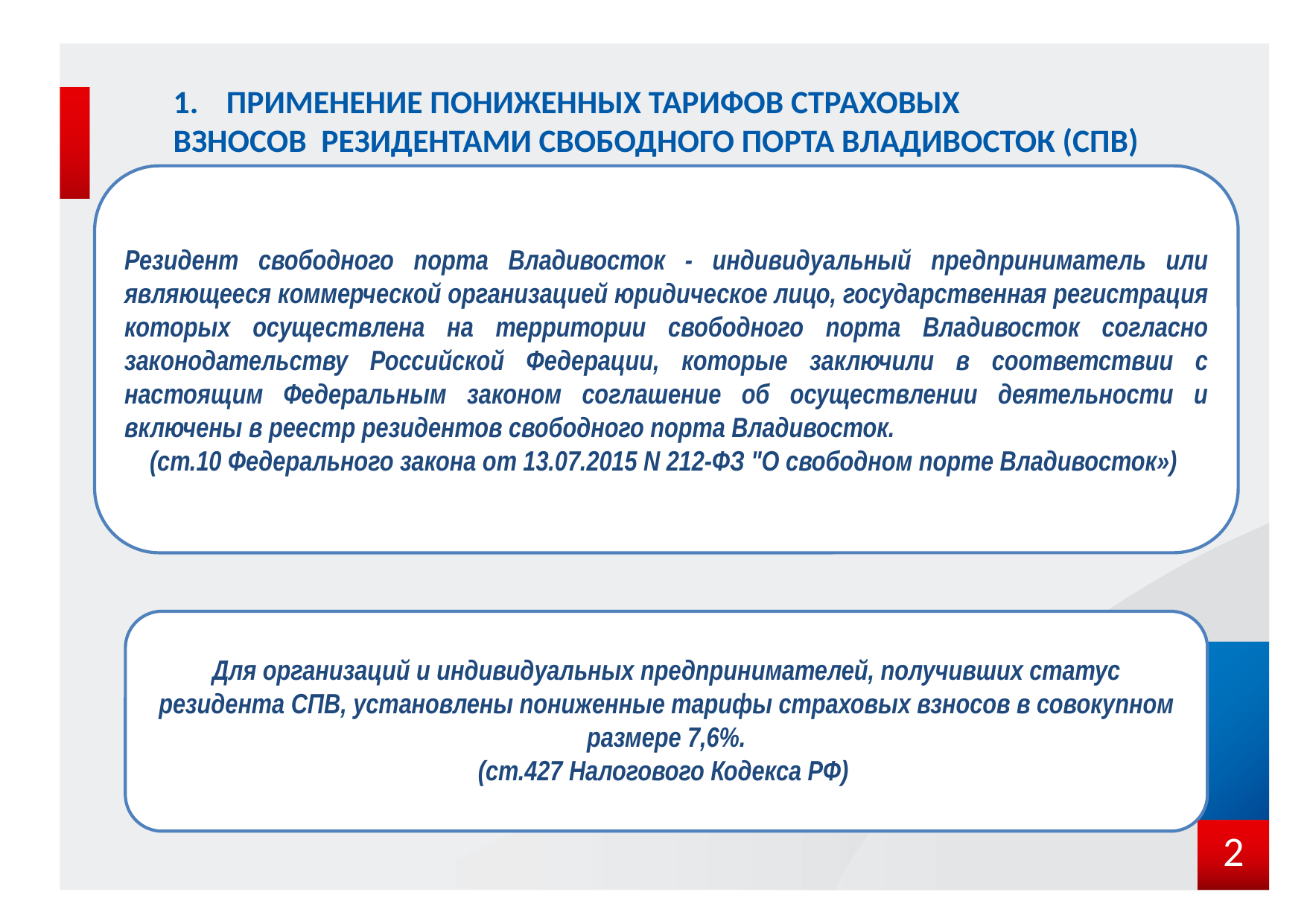

ПРИМЕНЕНИЕ ПОНИЖЕННЫХ ТАРИФОВ СТРАХОВЫХ
ВЗНОСОВ  РЕЗИДЕНТАМИ СВОБОДНОГО ПОРТА ВЛАДИВОСТОК (СПВ)
Резидент свободного порта Владивосток - индивидуальный предприниматель или являющееся коммерческой организацией юридическое лицо, государственная регистрация которых осуществлена на территории свободного порта Владивосток согласно законодательству Российской Федерации, которые заключили в соответствии с настоящим Федеральным законом соглашение об осуществлении деятельности и включены в реестр резидентов свободного порта Владивосток.
(ст.10 Федерального закона от 13.07.2015 N 212-ФЗ "О свободном порте Владивосток»)

Для организаций и индивидуальных предпринимателей, получивших статус резидента СПВ, установлены пониженные тарифы страховых взносов в совокупном размере 7,6%.
(ст.427 Налогового Кодекса РФ)

2